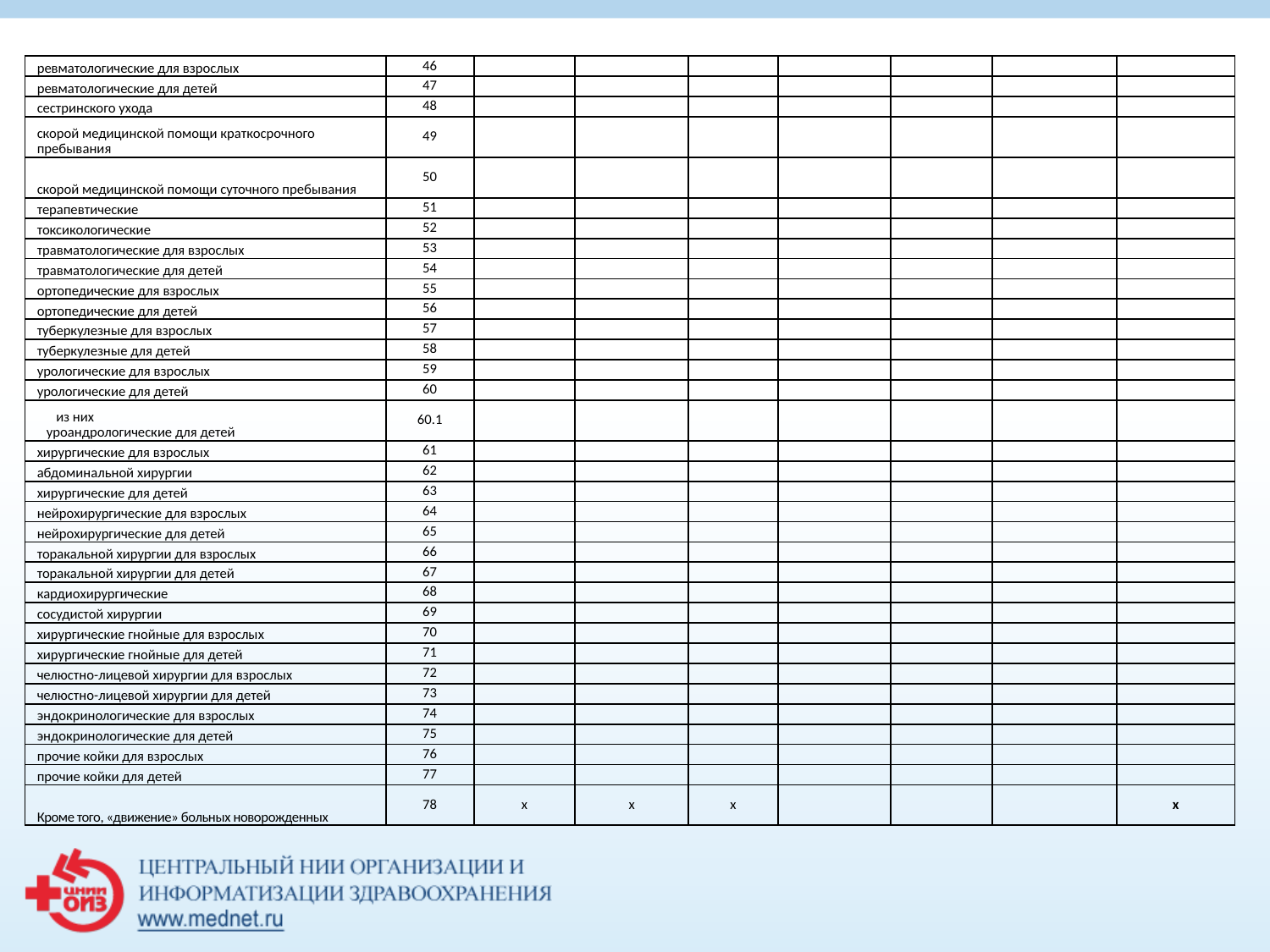

| ревматологические для взрослых | 46 |  |  |  |  |  |  |  |
| --- | --- | --- | --- | --- | --- | --- | --- | --- |
| ревматологические для детей | 47 |  |  |  |  |  |  |  |
| сестринского ухода | 48 |  |  |  |  |  |  |  |
| скорой медицинской помощи краткосрочного пребывания | 49 |  |  |  |  |  |  |  |
| скорой медицинской помощи суточного пребывания | 50 |  |  |  |  |  |  |  |
| терапевтические | 51 |  |  |  |  |  |  |  |
| токсикологические | 52 |  |  |  |  |  |  |  |
| травматологические для взрослых | 53 |  |  |  |  |  |  |  |
| травматологические для детей | 54 |  |  |  |  |  |  |  |
| ортопедические для взрослых | 55 |  |  |  |  |  |  |  |
| ортопедические для детей | 56 |  |  |  |  |  |  |  |
| туберкулезные для взрослых | 57 |  |  |  |  |  |  |  |
| туберкулезные для детей | 58 |  |  |  |  |  |  |  |
| урологические для взрослых | 59 |  |  |  |  |  |  |  |
| урологические для детей | 60 |  |  |  |  |  |  |  |
| из них уроандрологические для детей | 60.1 |  |  |  |  |  |  |  |
| хирургические для взрослых | 61 |  |  |  |  |  |  |  |
| абдоминальной хирургии | 62 |  |  |  |  |  |  |  |
| хирургические для детей | 63 |  |  |  |  |  |  |  |
| нейрохирургические для взрослых | 64 |  |  |  |  |  |  |  |
| нейрохирургические для детей | 65 |  |  |  |  |  |  |  |
| торакальной хирургии для взрослых | 66 |  |  |  |  |  |  |  |
| торакальной хирургии для детей | 67 |  |  |  |  |  |  |  |
| кардиохирургические | 68 |  |  |  |  |  |  |  |
| сосудистой хирургии | 69 |  |  |  |  |  |  |  |
| хирургические гнойные для взрослых | 70 |  |  |  |  |  |  |  |
| хирургические гнойные для детей | 71 |  |  |  |  |  |  |  |
| челюстно-лицевой хирургии для взрослых | 72 |  |  |  |  |  |  |  |
| челюстно-лицевой хирургии для детей | 73 |  |  |  |  |  |  |  |
| эндокринологические для взрослых | 74 |  |  |  |  |  |  |  |
| эндокринологические для детей | 75 |  |  |  |  |  |  |  |
| прочие койки для взрослых | 76 |  |  |  |  |  |  |  |
| прочие койки для детей | 77 |  |  |  |  |  |  |  |
| Кроме того, «движение» больных новорожденных | 78 | х | х | х |  |  |  | х |